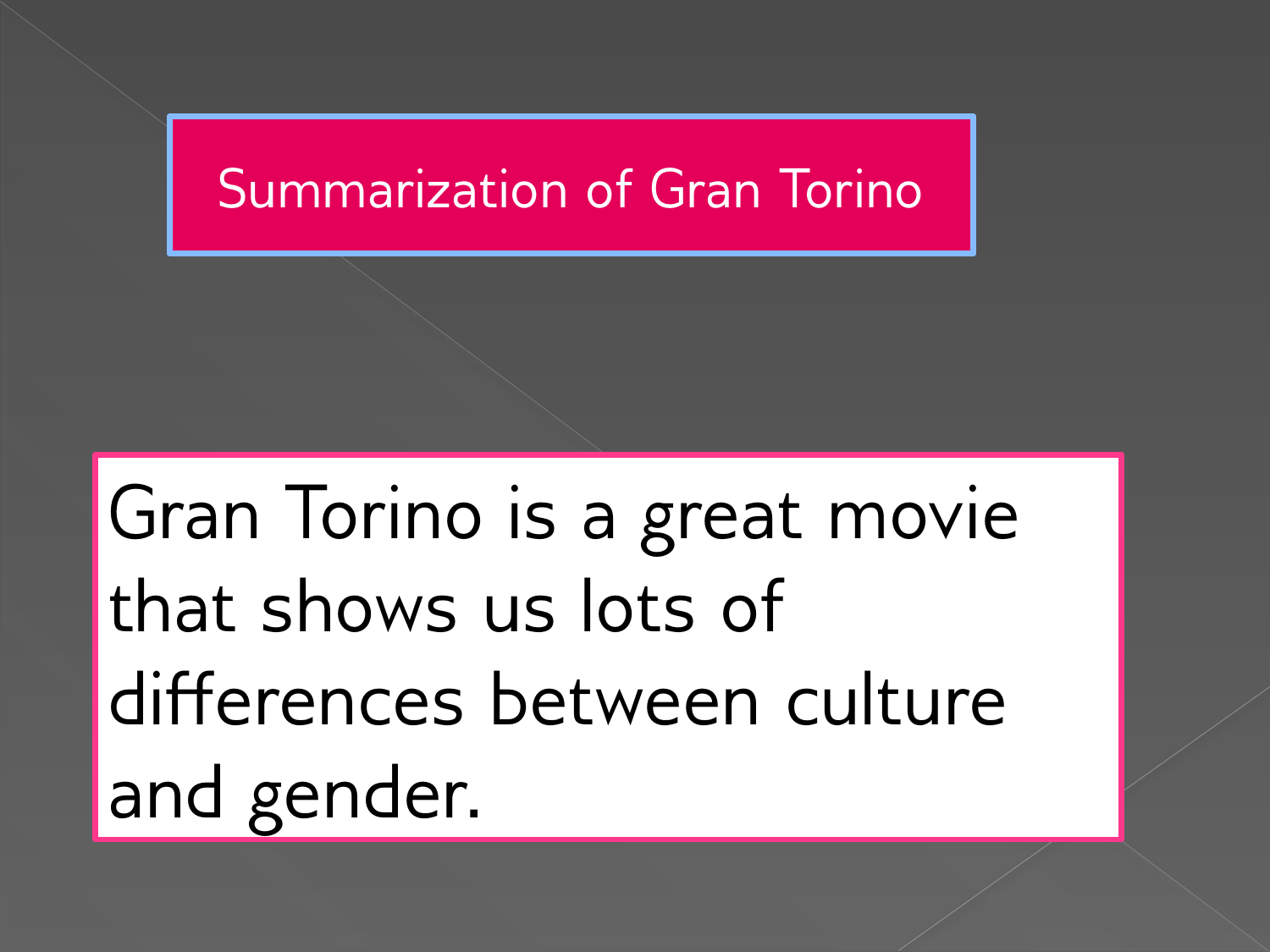

Summarization of Gran Torino
Gran Torino is a great movie that shows us lots of differences between culture and gender.